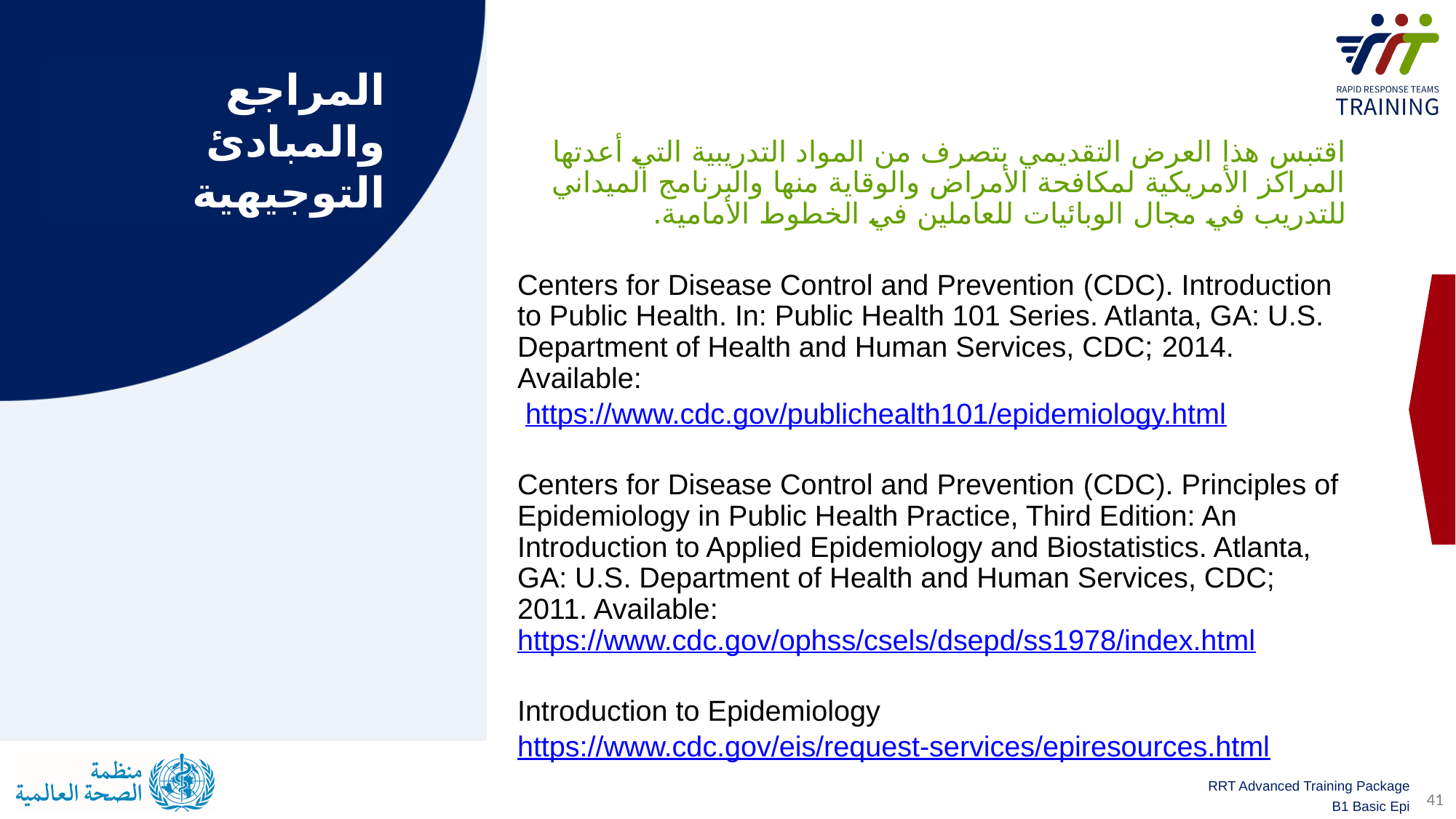

المراجع والمبادئ التوجيهية
اقتبس هذا العرض التقديمي بتصرف من المواد التدريبية التي أعدتها المراكز الأمريكية لمكافحة الأمراض والوقاية منها والبرنامج الميداني للتدريب في مجال الوبائيات للعاملين في الخطوط الأمامية.

Centers for Disease Control and Prevention (CDC). Introduction to Public Health. In: Public Health 101 Series. Atlanta, GA: U.S. Department of Health and Human Services, CDC; 2014. Available:
 https://www.cdc.gov/publichealth101/epidemiology.html

Centers for Disease Control and Prevention (CDC). Principles of Epidemiology in Public Health Practice, Third Edition: An Introduction to Applied Epidemiology and Biostatistics. Atlanta, GA: U.S. Department of Health and Human Services, CDC; 2011. Available: https://www.cdc.gov/ophss/csels/dsepd/ss1978/index.html

Introduction to Epidemiology
https://www.cdc.gov/eis/request-services/epiresources.html